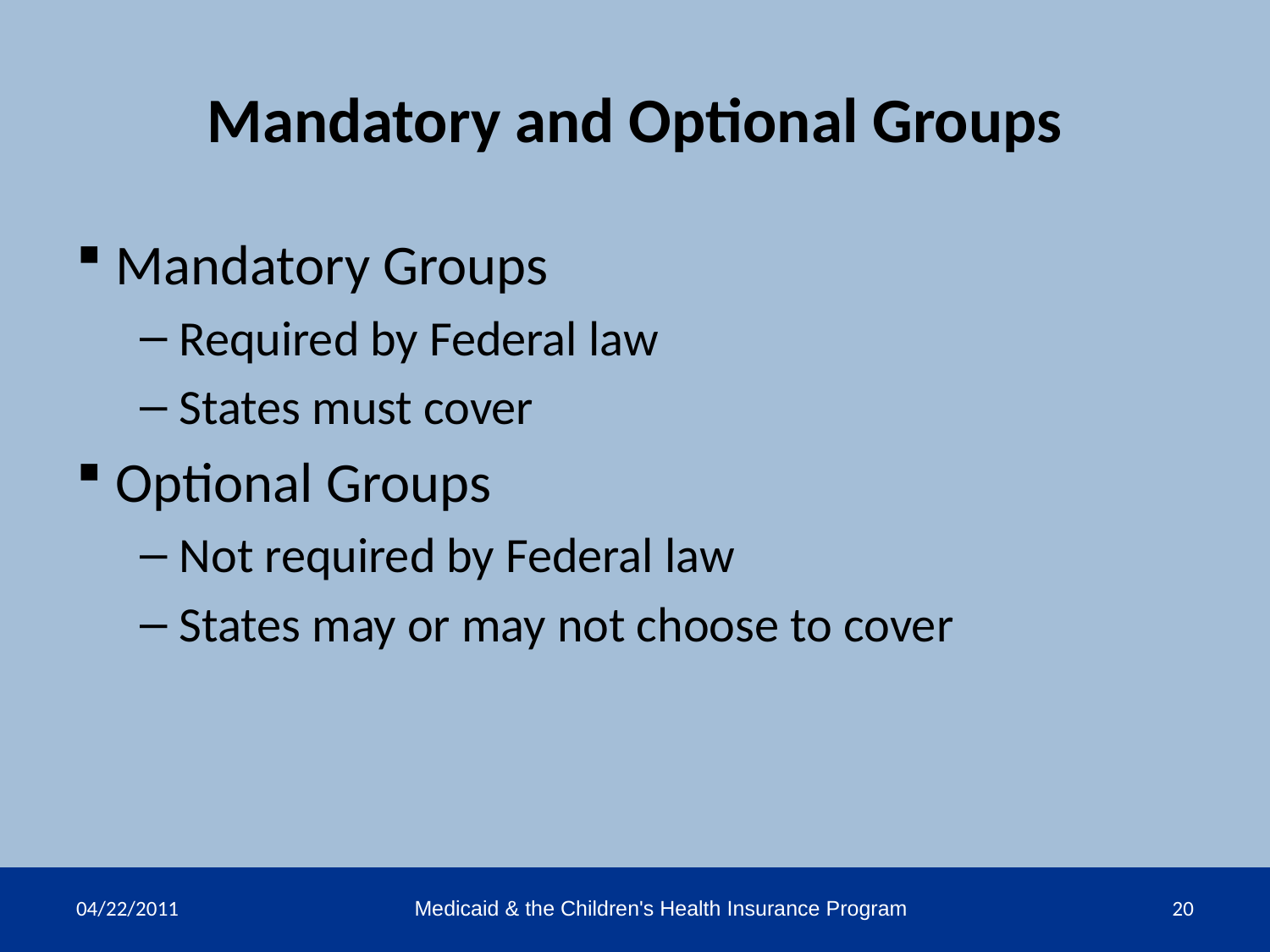

# Mandatory and Optional Groups
Mandatory Groups
Required by Federal law
States must cover
Optional Groups
Not required by Federal law
States may or may not choose to cover
04/22/2011
Medicaid & the Children's Health Insurance Program
20